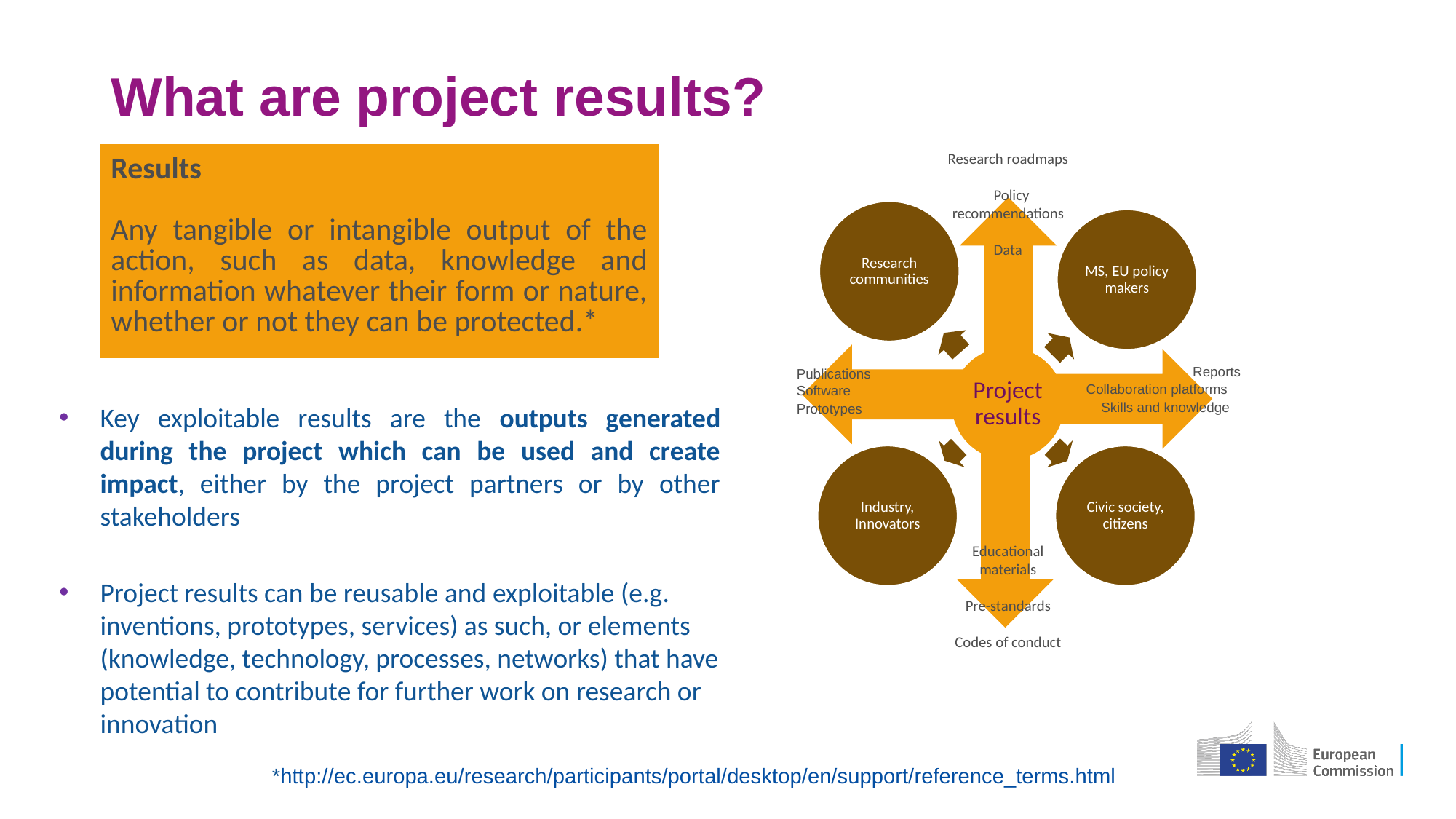

Key definitions
# What are project results?
Research roadmaps

  Policy recommendations

Data

| Results |
| --- |
| Any tangible or intangible output of the action, such as data, knowledge and information whatever their form or nature, whether or not they can be protected.\* |

Research communities

MS, EU policy makers

Project results

Reports
Publications
Collaboration platforms
Software
Skills and knowledge
Key exploitable results are the outputs generated during the project which can be used and create impact, either by the project partners or by other stakeholders

Project results can be reusable and exploitable (e.g. inventions, prototypes, services) as such, or elements (knowledge, technology, processes, networks) that have potential to contribute for further work on research or innovation

Prototypes

Industry, Innovators

Civic society, citizens
Educational
materials

Pre-standards

Codes of conduct

*http://ec.europa.eu/research/participants/portal/desktop/en/support/reference_terms.html